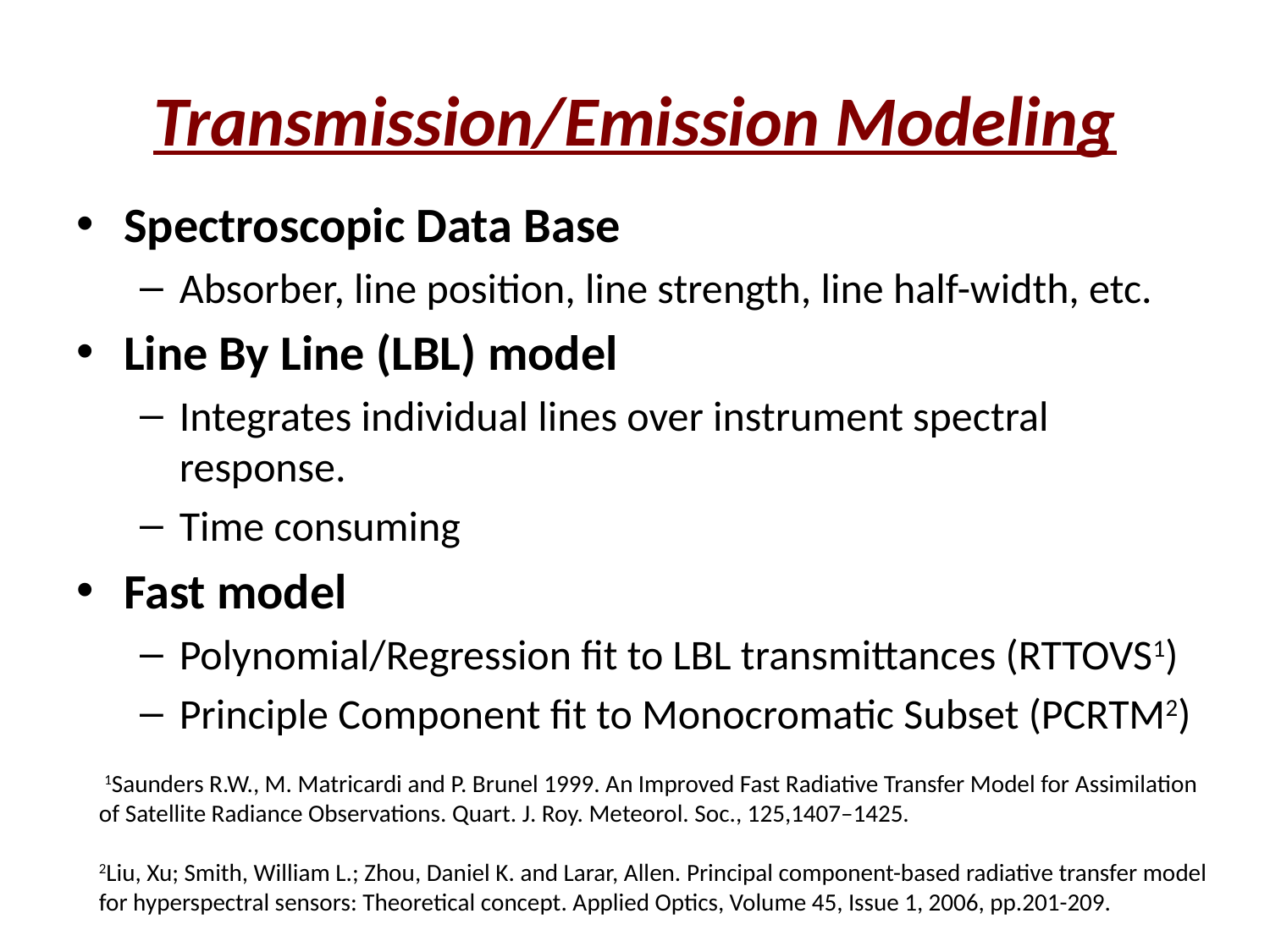

# Transmission/Emission Modeling
Spectroscopic Data Base
Absorber, line position, line strength, line half-width, etc.
Line By Line (LBL) model
Integrates individual lines over instrument spectral response.
Time consuming
Fast model
Polynomial/Regression fit to LBL transmittances (RTTOVS1)
Principle Component fit to Monocromatic Subset (PCRTM2)

 1Saunders R.W., M. Matricardi and P. Brunel 1999. An Improved Fast Radiative Transfer Model for Assimilation of Satellite Radiance Observations. Quart. J. Roy. Meteorol. Soc., 125,1407–1425.

2Liu, Xu; Smith, William L.; Zhou, Daniel K. and Larar, Allen. Principal component-based radiative transfer model for hyperspectral sensors: Theoretical concept. Applied Optics, Volume 45, Issue 1, 2006, pp.201-209.